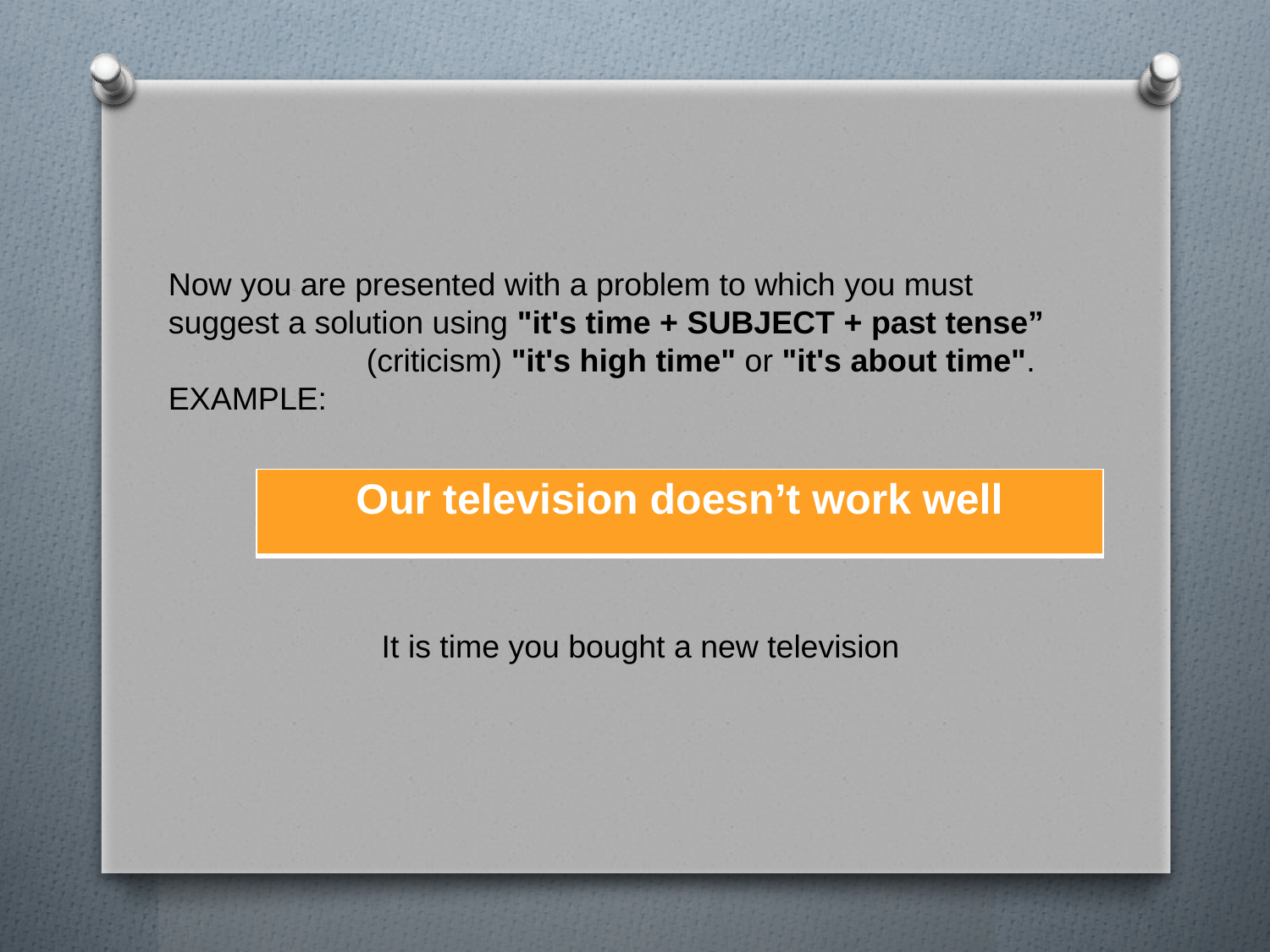

Now you are presented with a problem to which you must suggest a solution using "it's time + SUBJECT + past tense”
	        (criticism) "it's high time" or "it's about time".
EXAMPLE:

| Our television doesn’t work well |
| --- |
It is time you bought a new television